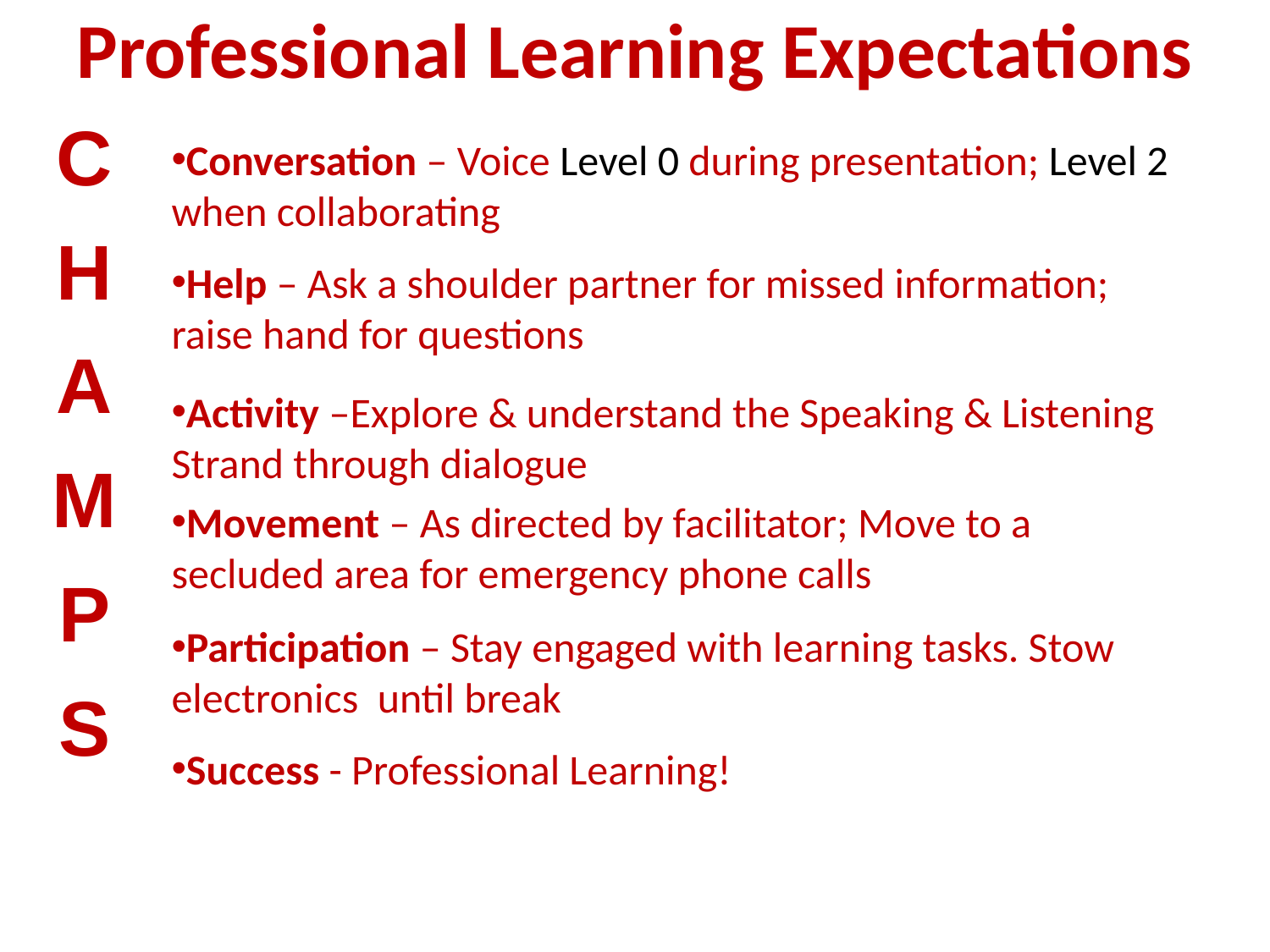

# Professional Learning Expectations
C
H
A
M
P
S
Conversation – Voice Level 0 during presentation; Level 2 when collaborating

Help – Ask a shoulder partner for missed information; raise hand for questions

Activity –Explore & understand the Speaking & Listening Strand through dialogue
Movement – As directed by facilitator; Move to a secluded area for emergency phone calls

Participation – Stay engaged with learning tasks. Stow electronics  until break

Success - Professional Learning!